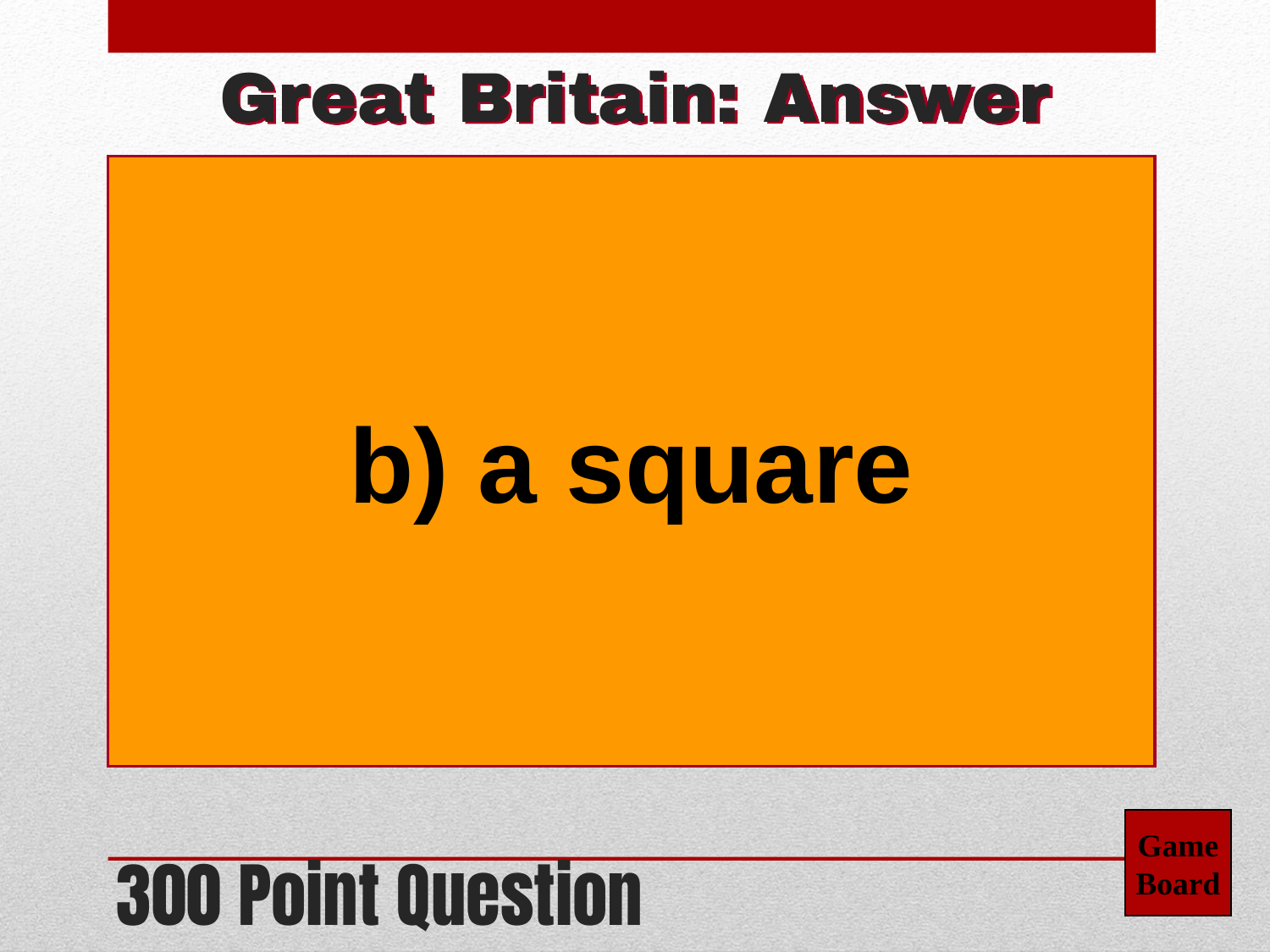

Great Britain: Answer
b) a square
Game
Board
300 Point Question